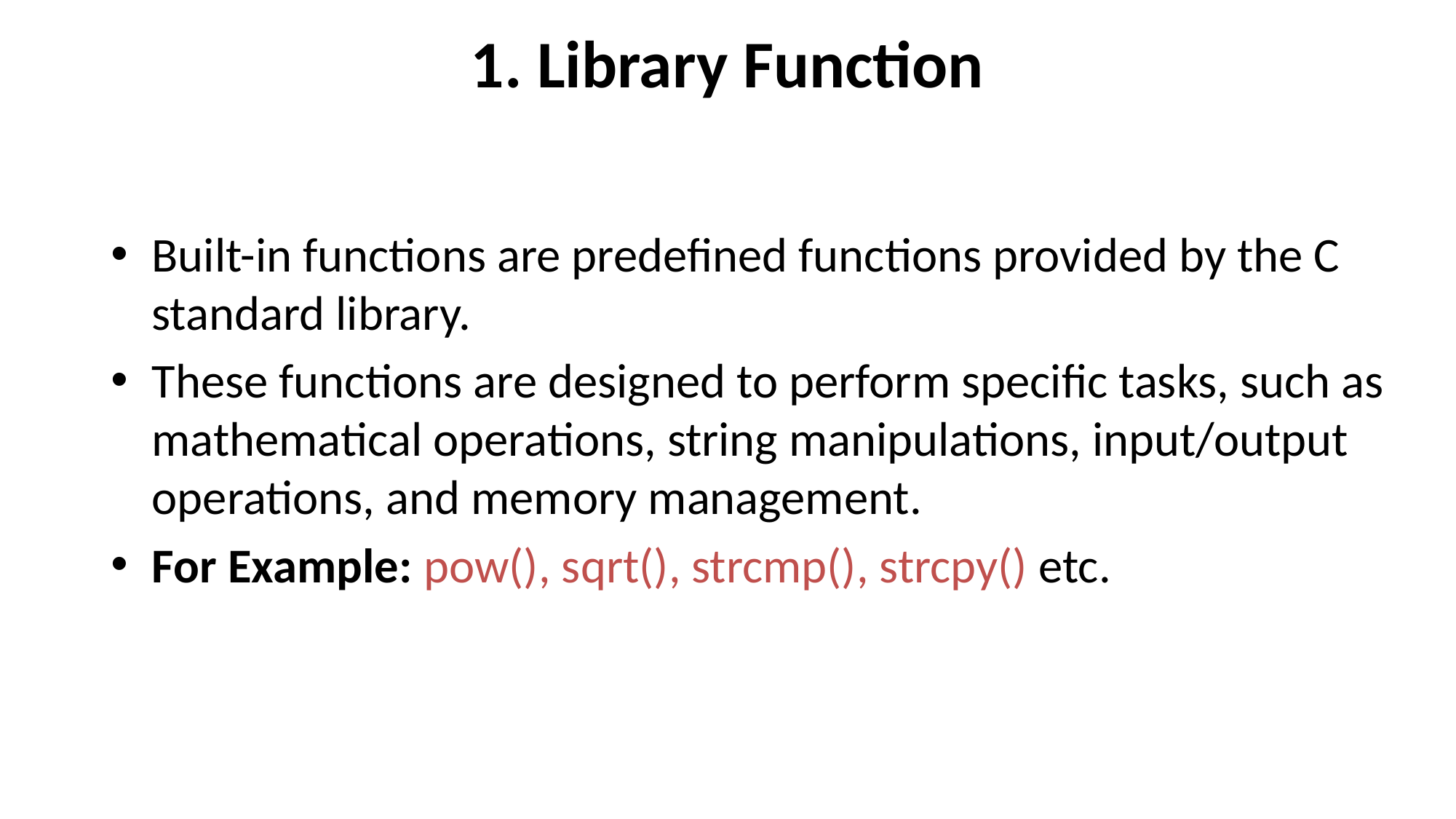

# 1. Library Function
Built-in functions are predefined functions provided by the C standard library.
These functions are designed to perform specific tasks, such as mathematical operations, string manipulations, input/output operations, and memory management.
For Example: pow(), sqrt(), strcmp(), strcpy() etc.